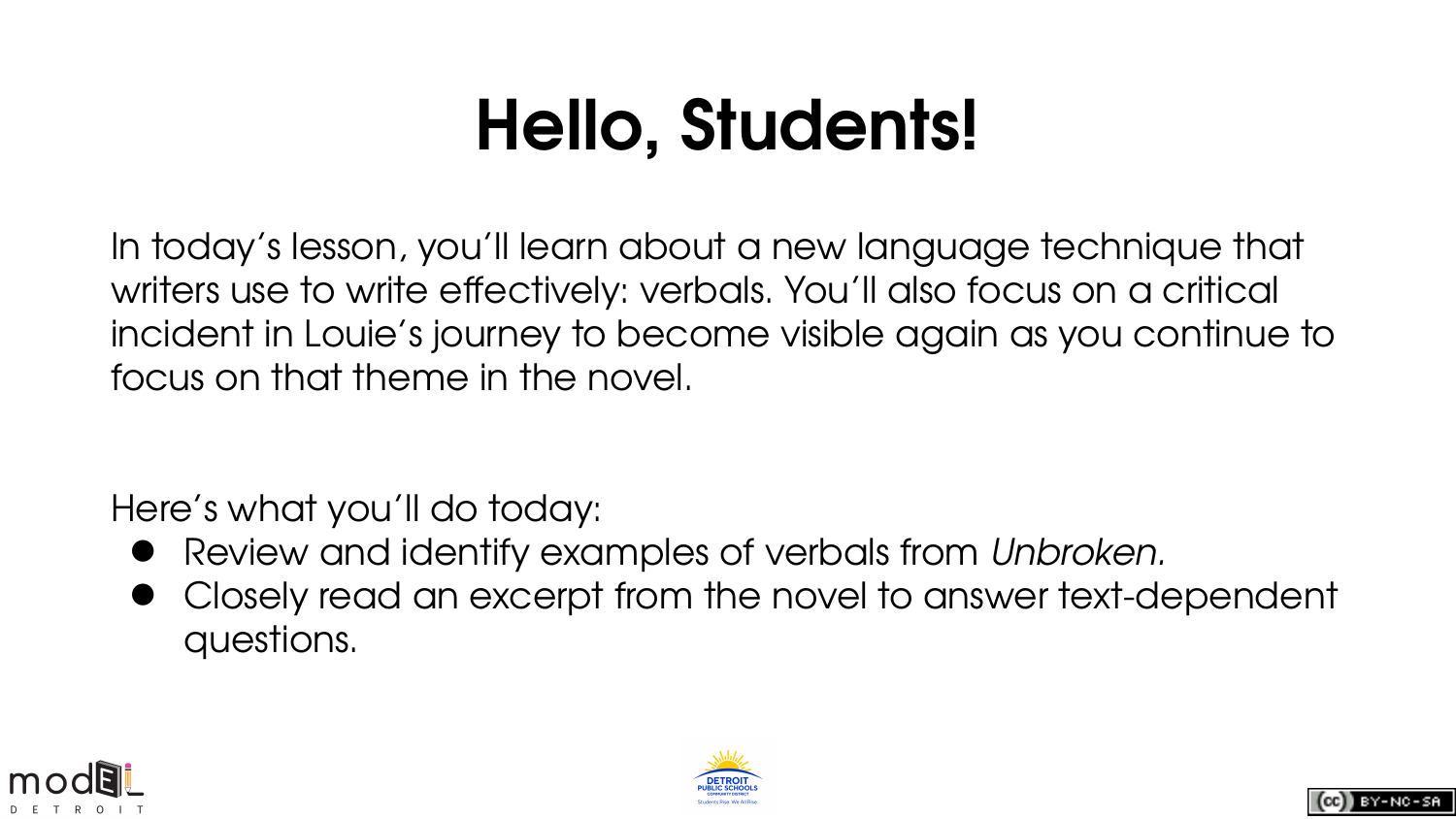

# Hello, Students!
In today’s lesson, you’ll learn about a new language technique that writers use to write effectively: verbals. You’ll also focus on a critical incident in Louie’s journey to become visible again as you continue to focus on that theme in the novel.

Here’s what you’ll do today:
Review and identify examples of verbals from Unbroken.
Closely read an excerpt from the novel to answer text-dependent questions.